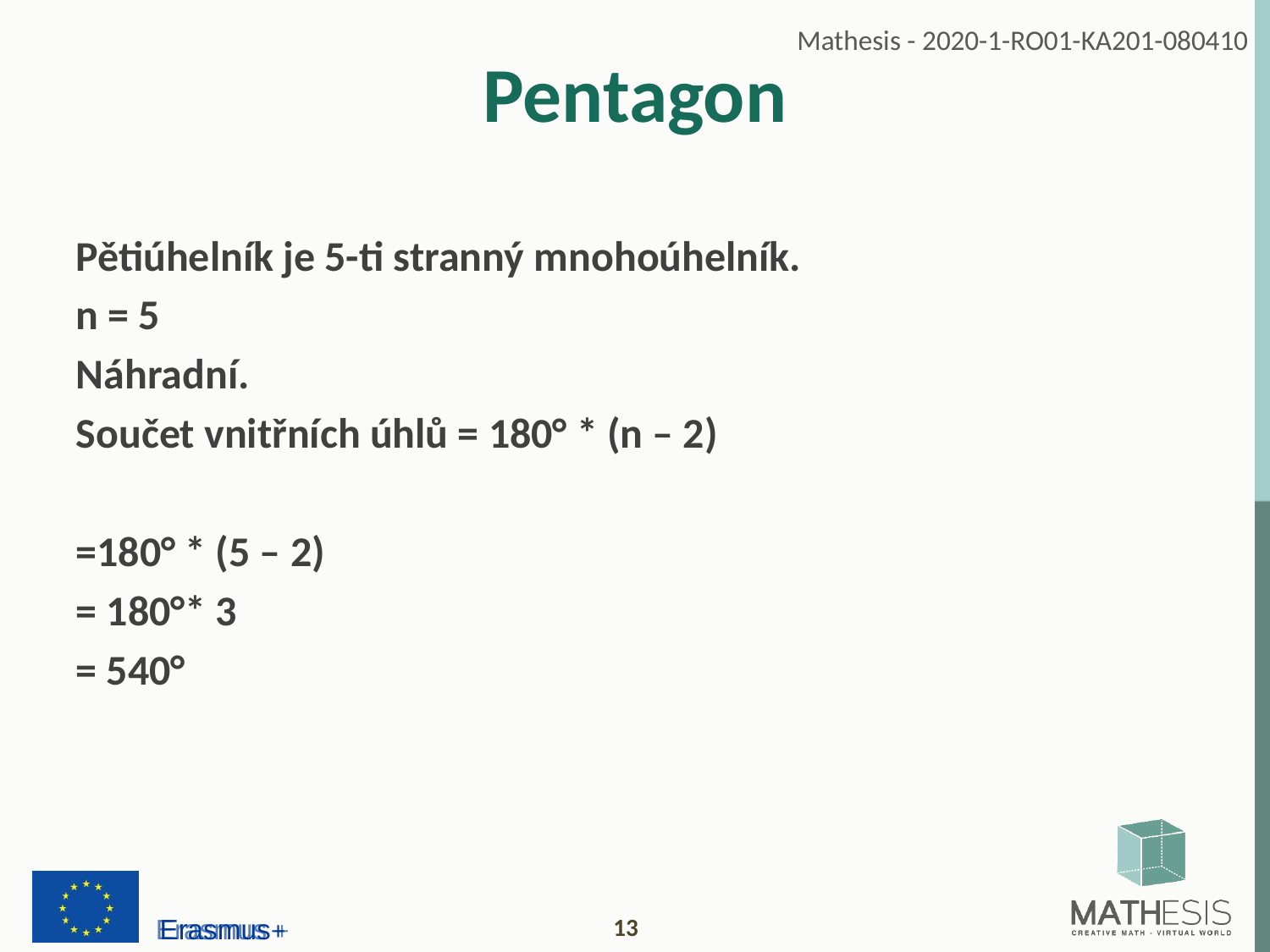

# Pentagon
Pětiúhelník je 5-ti stranný mnohoúhelník.
n = 5
Náhradní.
Součet vnitřních úhlů = 180° * (n – 2)

=180° * (5 – 2)
= 180°* 3
= 540°